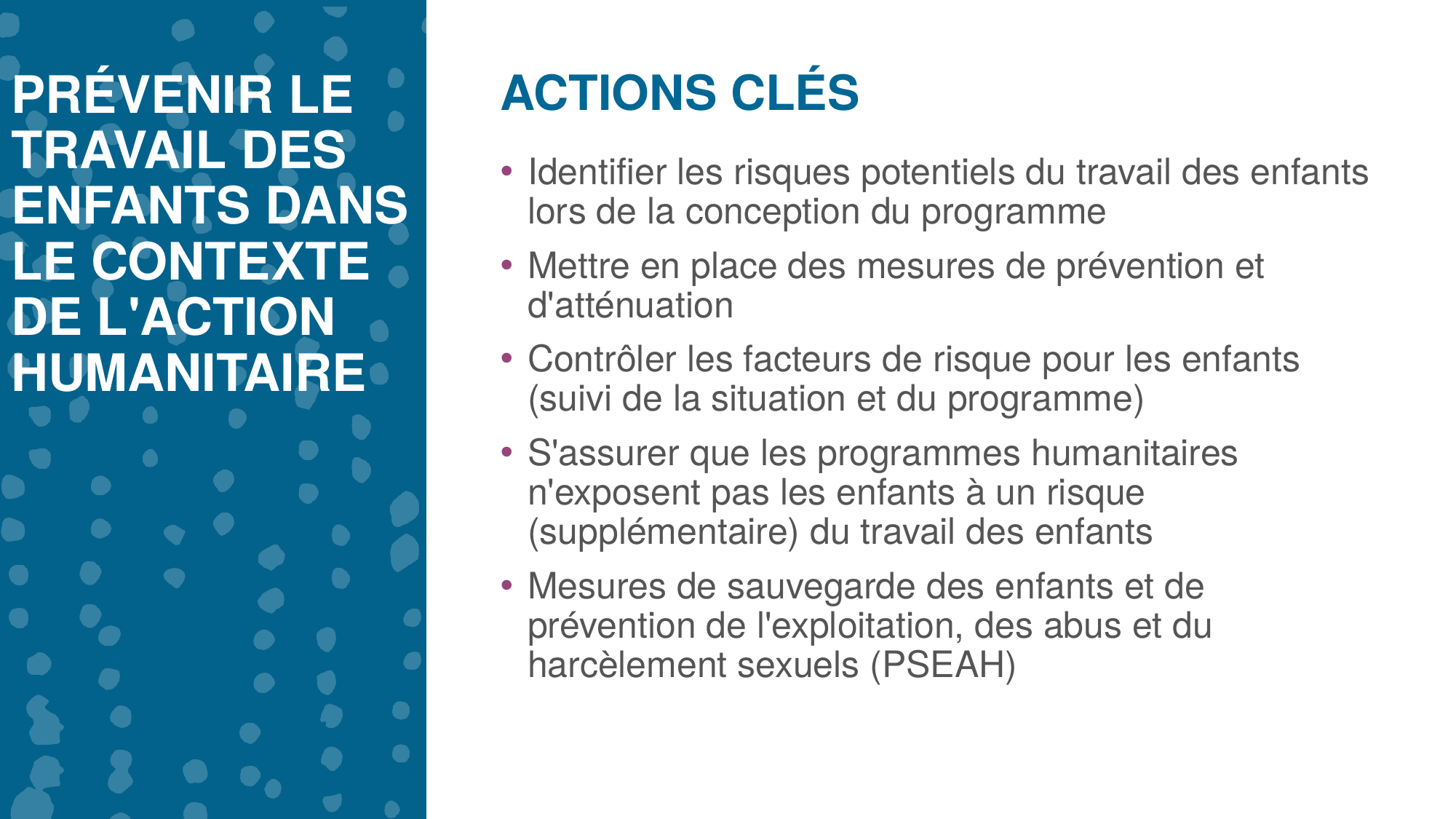

PRÉVENIR LE TRAVAIL DES ENFANTS DANS LE CONTEXTE DE L'ACTION HUMANITAIRE
ACTIONS CLÉS
Identifier les risques potentiels du travail des enfants lors de la conception du programme
Mettre en place des mesures de prévention et d'atténuation
Contrôler les facteurs de risque pour les enfants (suivi de la situation et du programme)
S'assurer que les programmes humanitaires n'exposent pas les enfants à un risque (supplémentaire) du travail des enfants
Mesures de sauvegarde des enfants et de prévention de l'exploitation, des abus et du harcèlement sexuels (PSEAH)